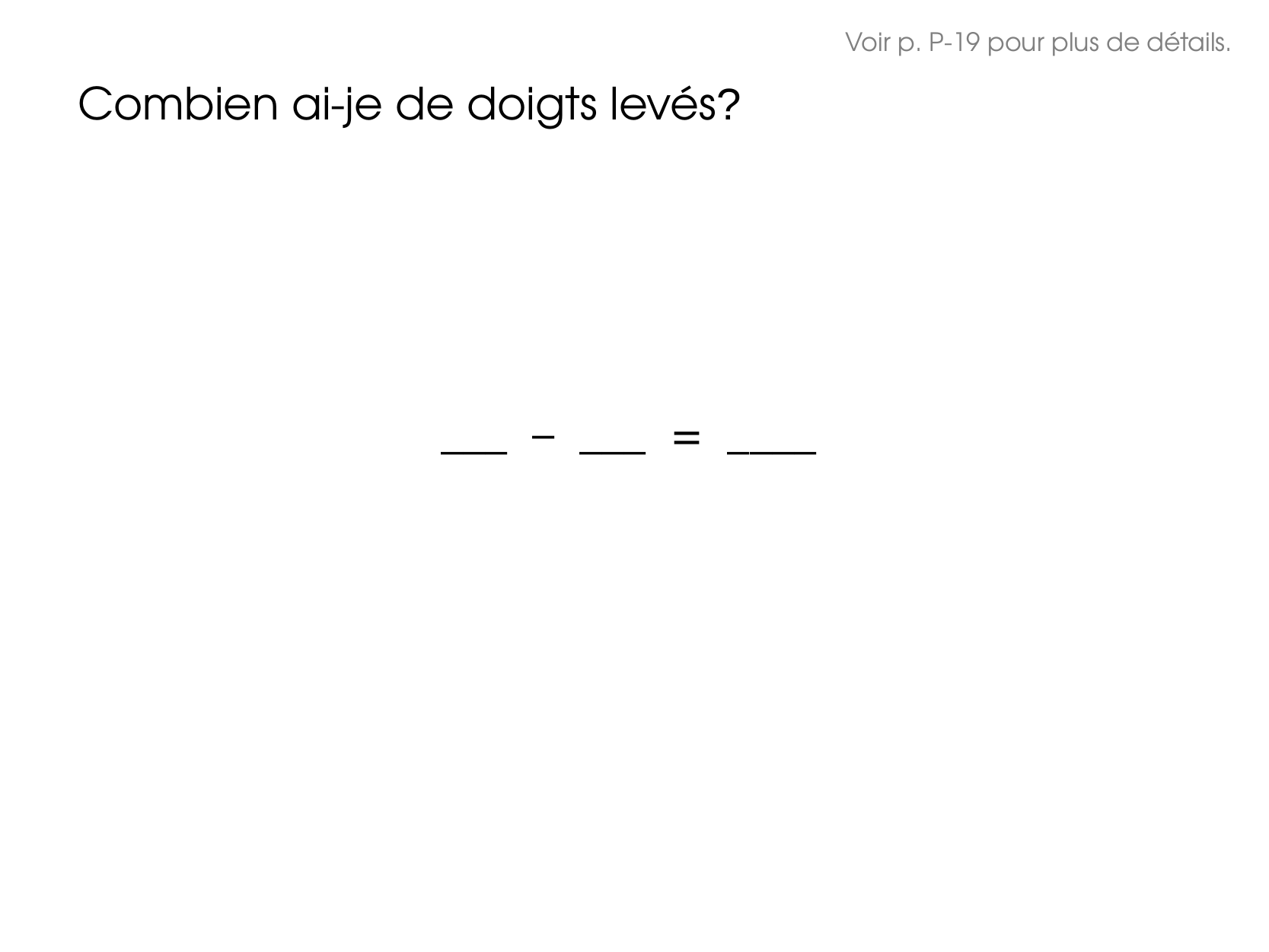

Voir p. P-19 pour plus de détails.
Combien ai-je de doigts levés?
___  –  ___  =  ____